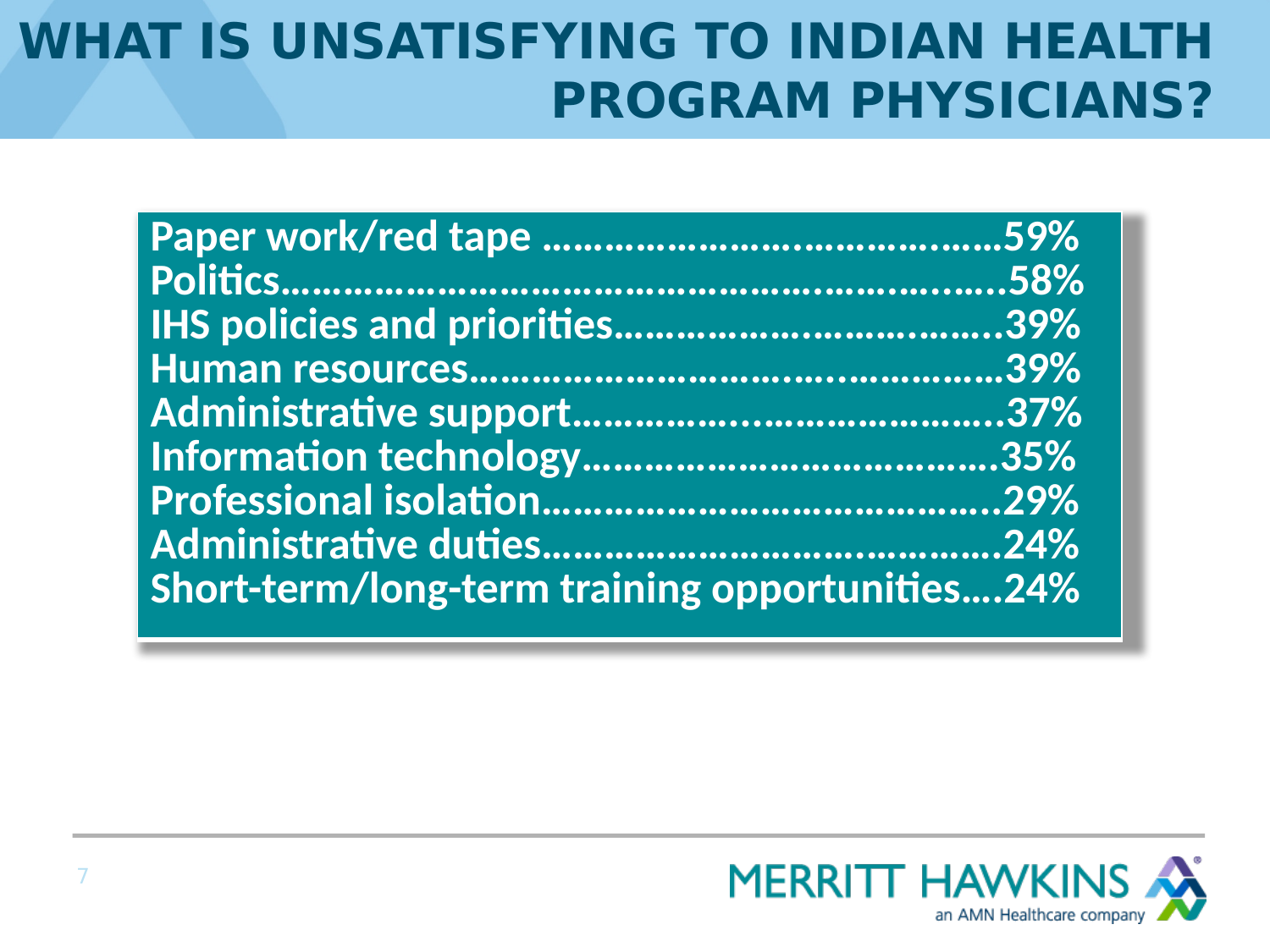

# WHAT IS UNSATISFYING TO INDIAN HEALTH PROGRAM PHYSICIANS?
| Paper work/red tape …………………….………….……59% Politics…………………………………………….…….…..…..58% IHS policies and priorities……………….……….……..39% Human resources………………………….…..……………39% Administrative support……………...…………………..37% Information technology………………………………….35% Professional isolation……………………………………..29% Administrative duties………………………….………….24% Short-term/long-term training opportunities….24% |
| --- |
7